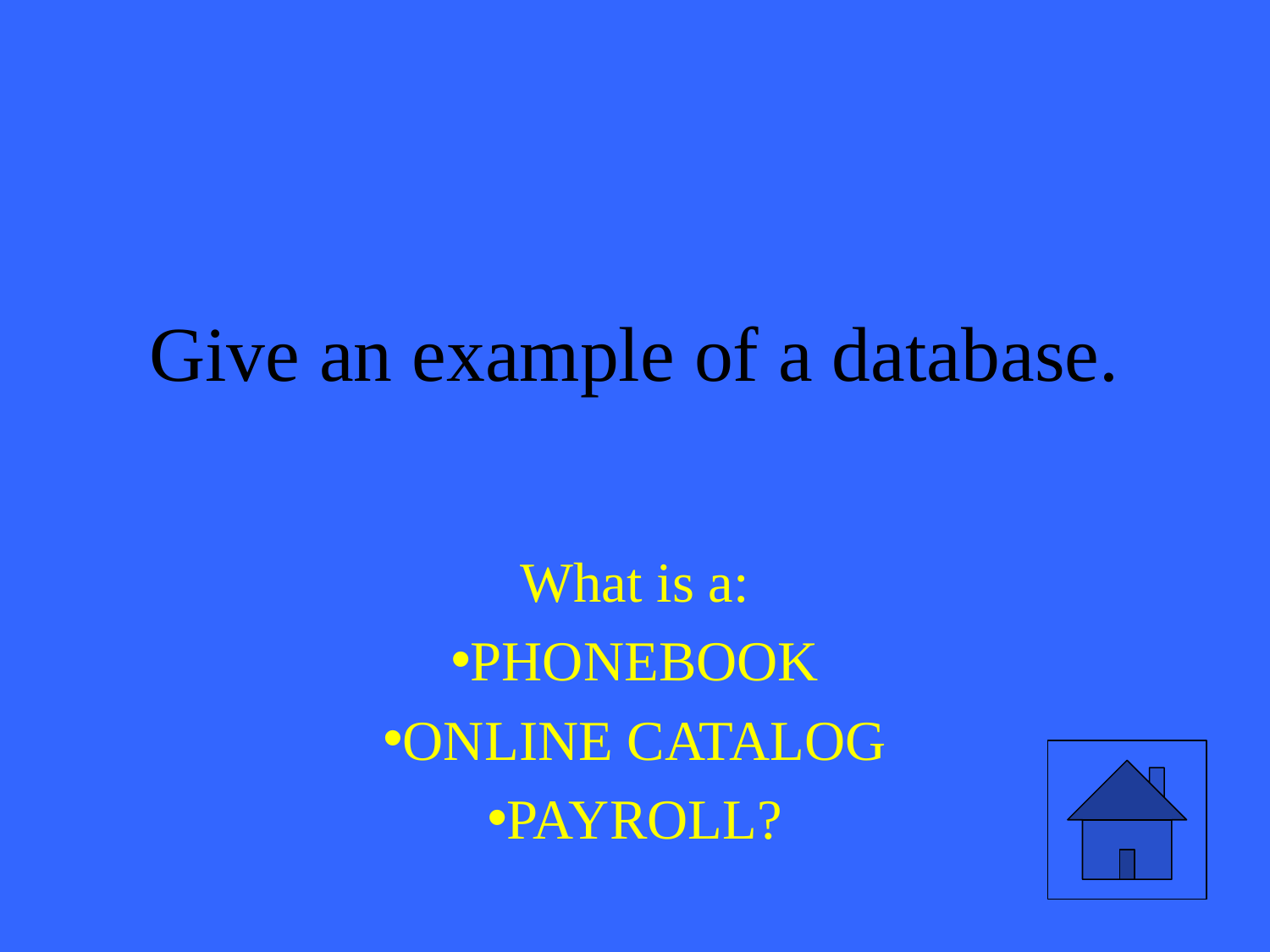

# Give an example of a database.
What is a:
PHONEBOOK
ONLINE CATALOG
PAYROLL?